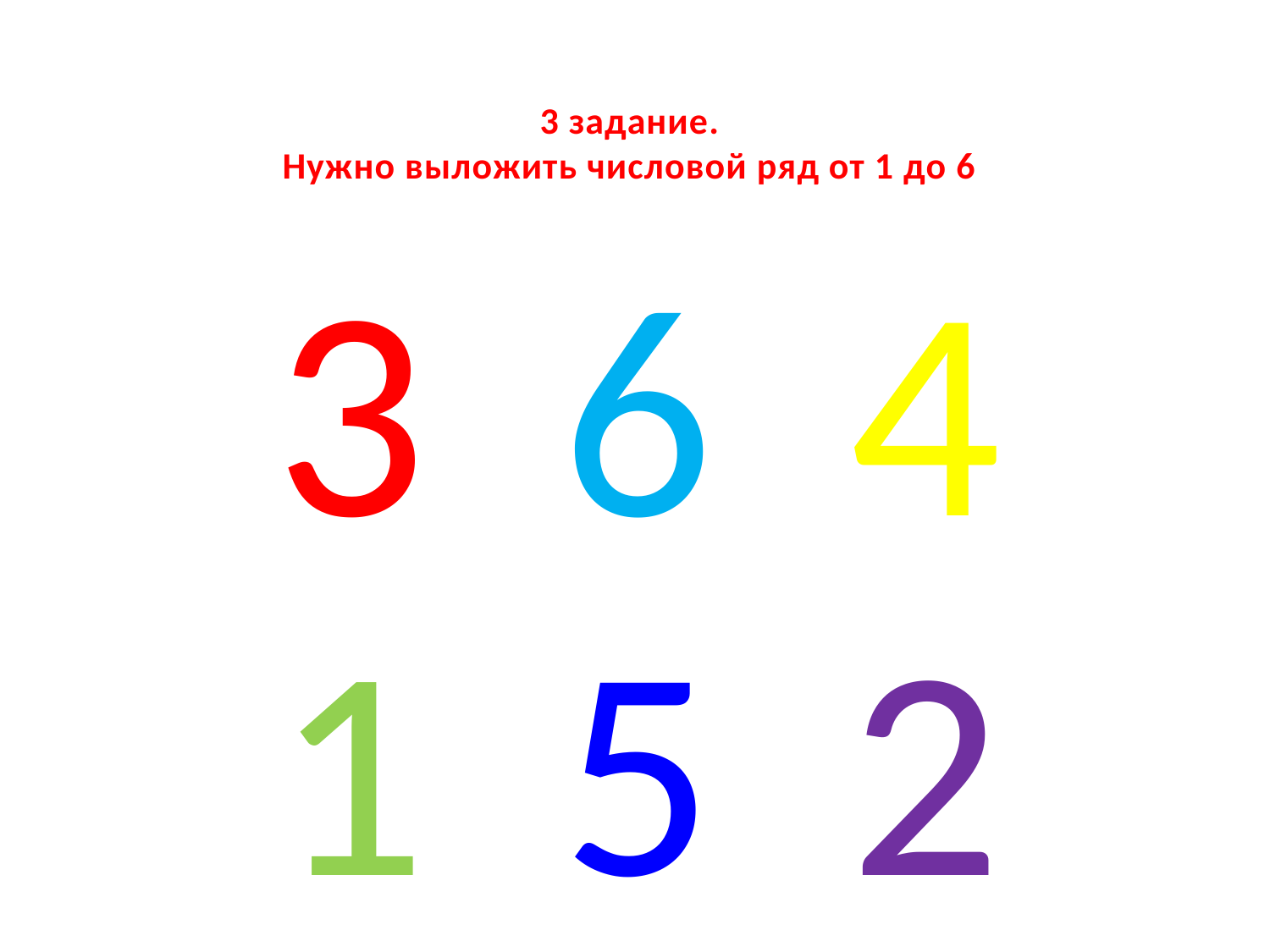

# 3 задание. Нужно выложить числовой ряд от 1 до 6
3  6  4
1  5  2